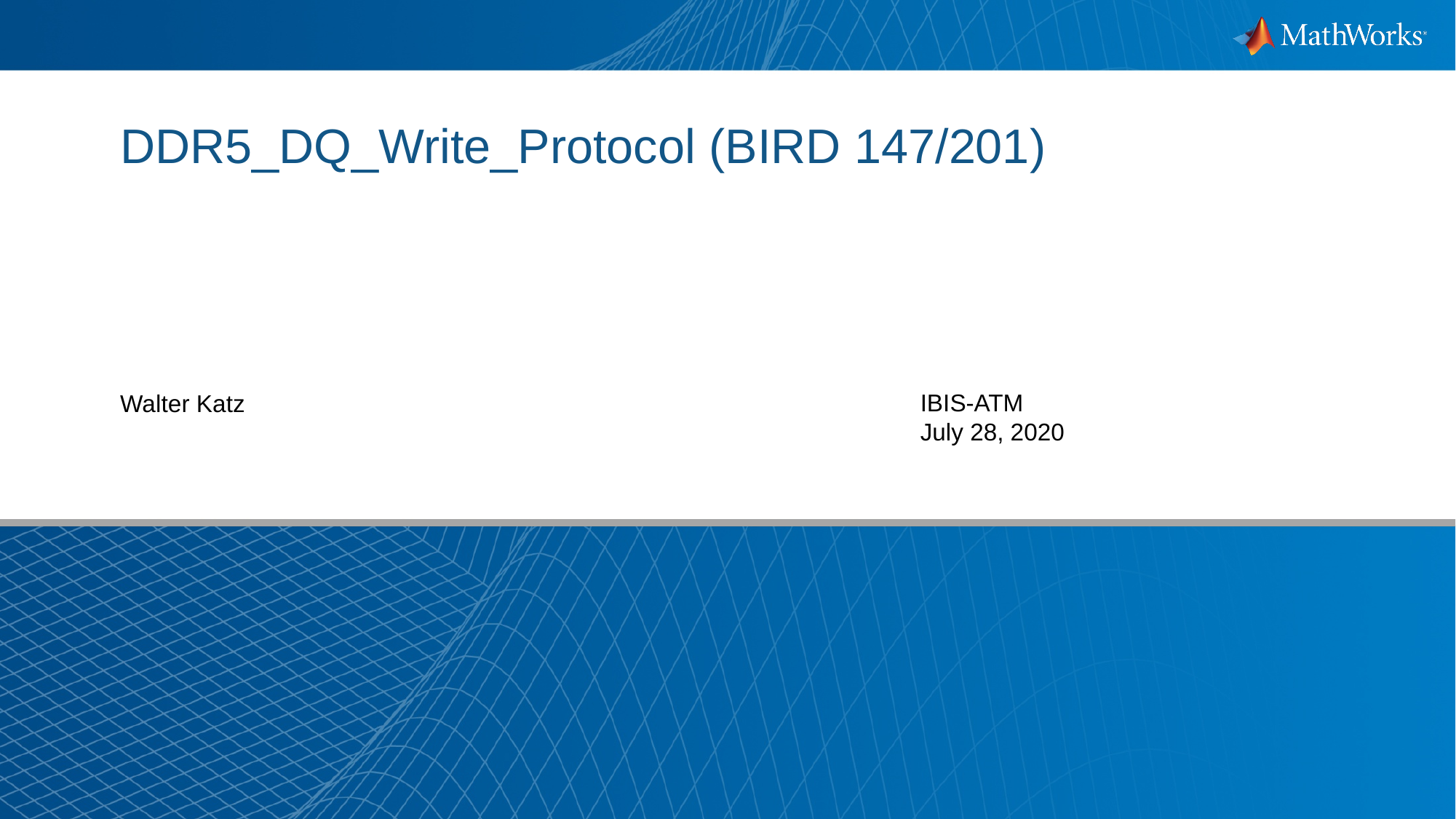

# DDR5_DQ_Write_Protocol (BIRD 147/201)
IBIS-ATM
July 28, 2020
Walter Katz